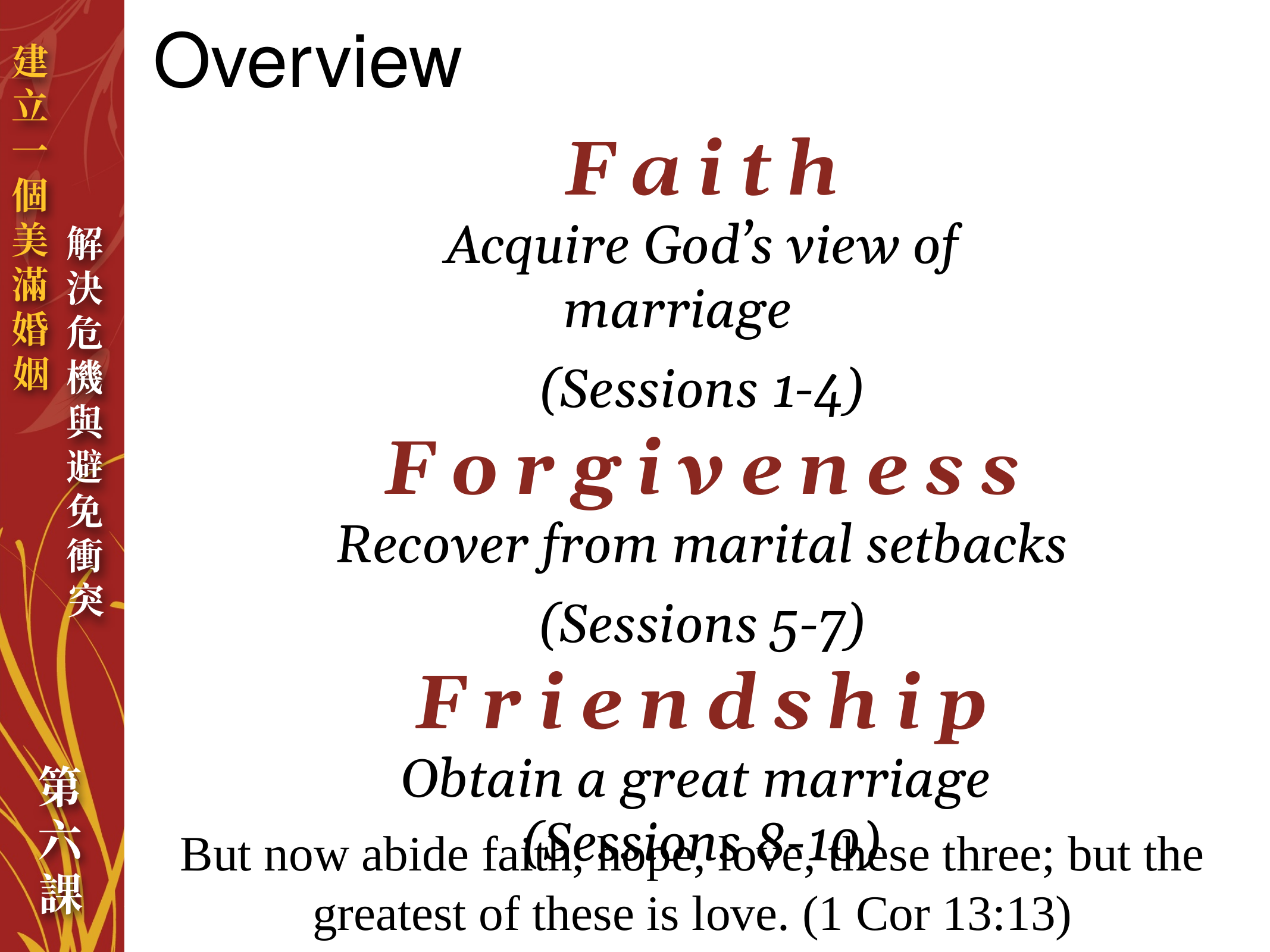

Overview
Faith
Acquire God’s view of marriage
(Sessions 1-4)
Forgiveness
Recover from marital setbacks
(Sessions 5-7)
Friendship
Obtain a great marriage
(Sessions 8-10)
But now abide faith, hope, love, these three; but the greatest of these is love. (1 Cor 13:13)